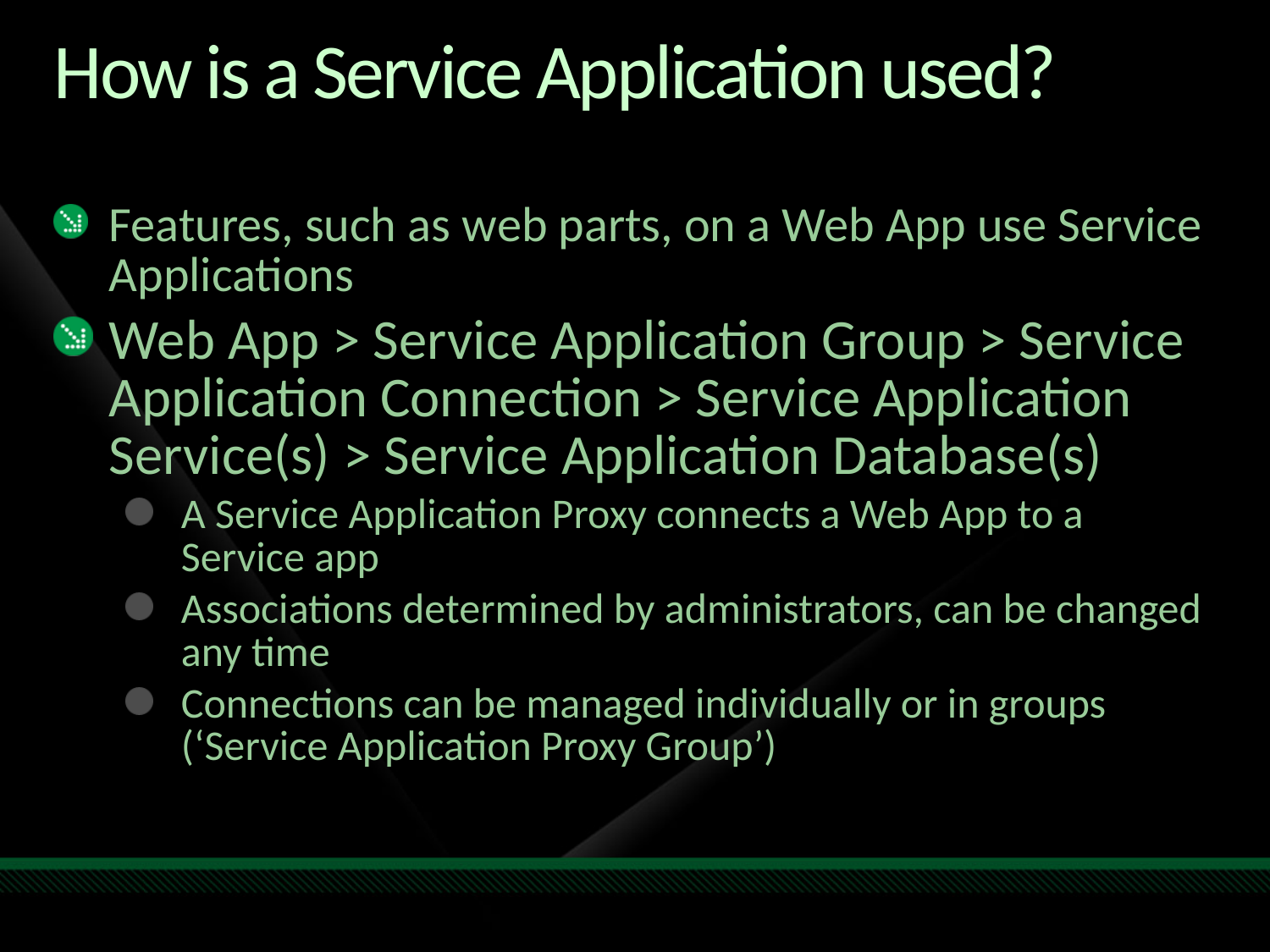

# How is a Service Application used?
Features, such as web parts, on a Web App use Service Applications
Web App > Service Application Group > Service Application Connection > Service Application Service(s) > Service Application Database(s)
A Service Application Proxy connects a Web App to a Service app
Associations determined by administrators, can be changed any time
Connections can be managed individually or in groups (‘Service Application Proxy Group’)